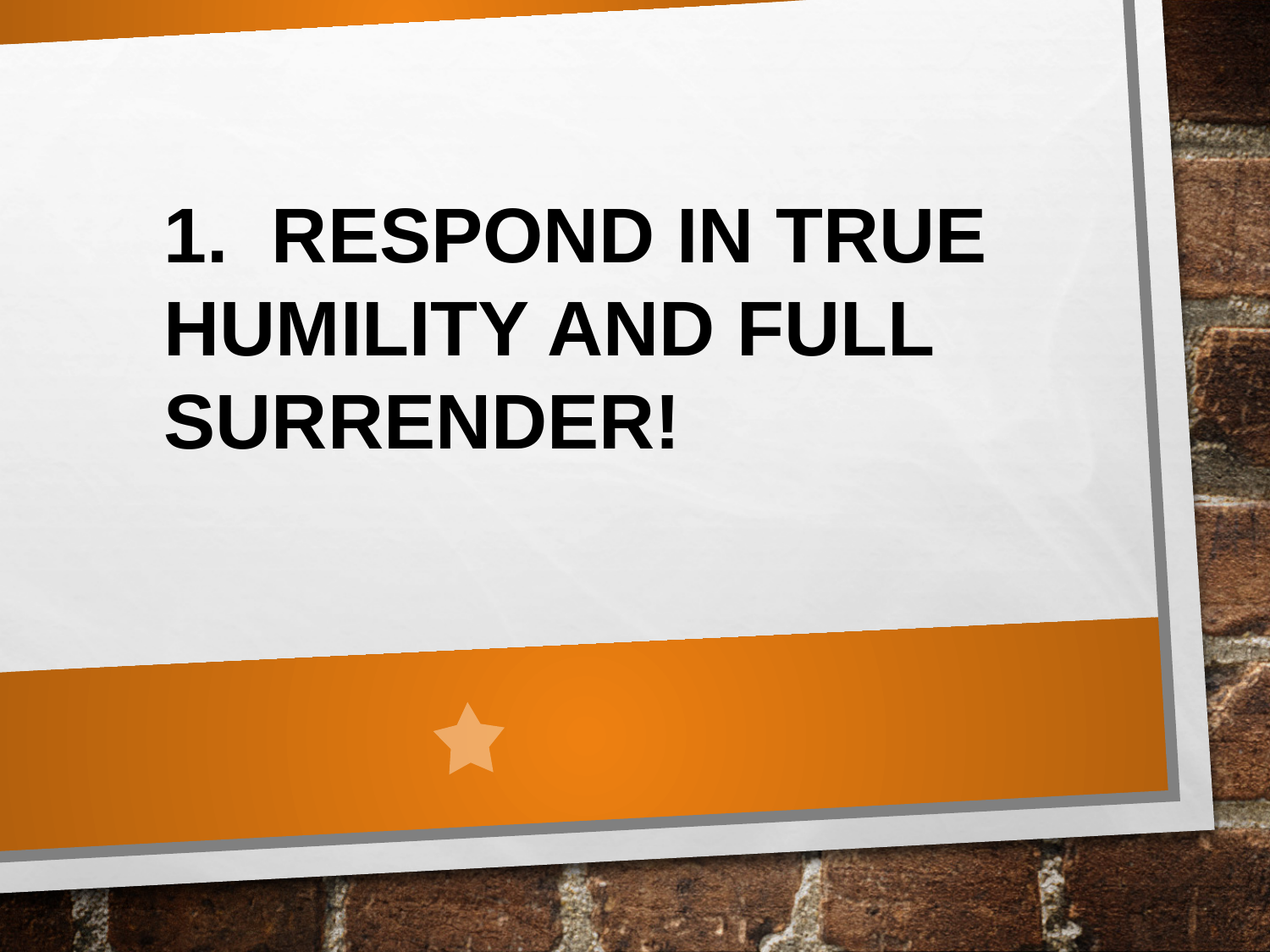

1.  RESPOND IN TRUE HUMILITY AND FULL SURRENDER!